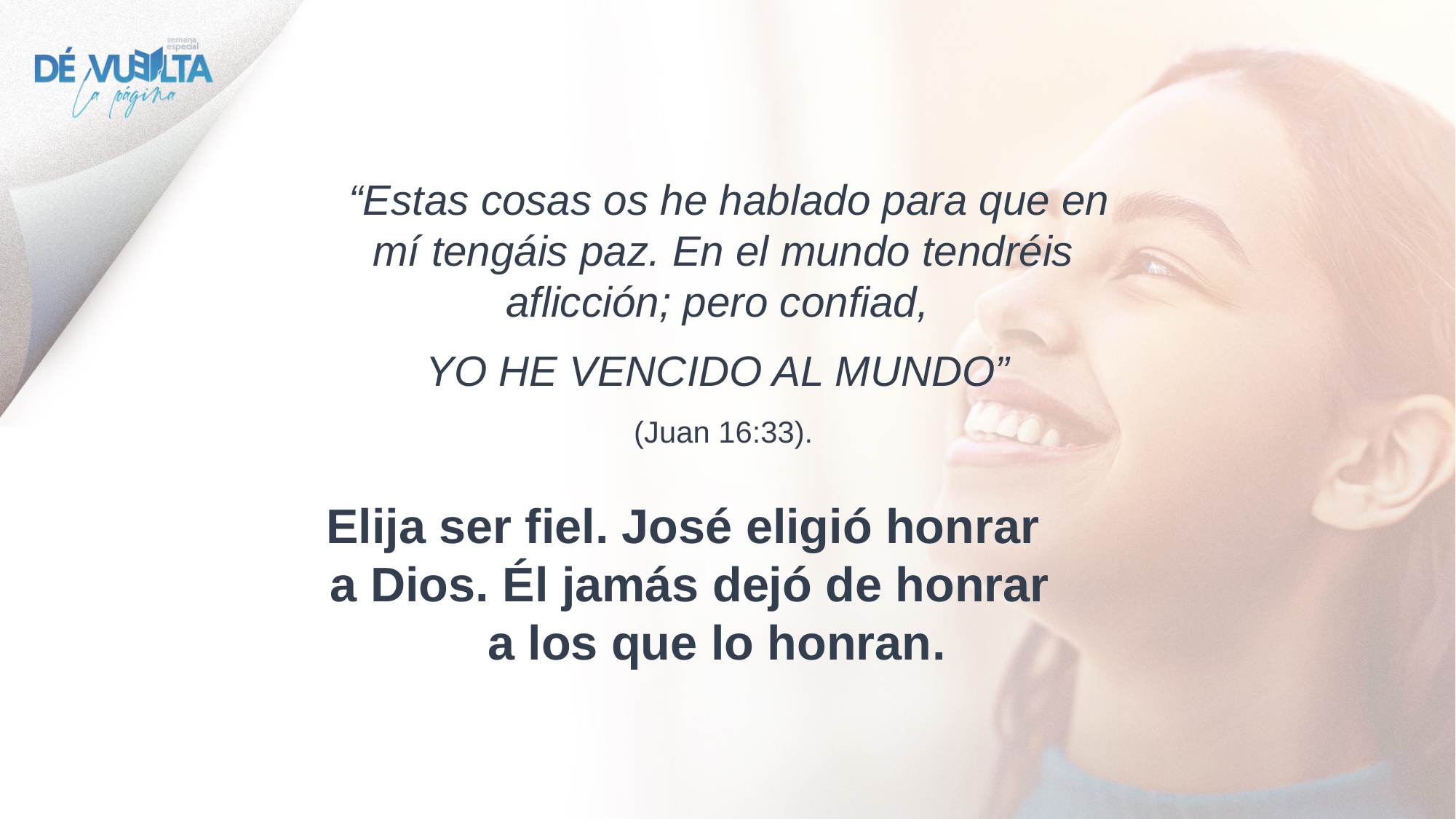

“Estas cosas os he hablado para que en mí tengáis paz. En el mundo tendréis aflicción; pero confiad,
YO HE VENCIDO AL MUNDO”
(Juan 16:33).
Elija ser fiel. José eligió honrar       a Dios. Él jamás dejó de honrar      a los que lo honran.